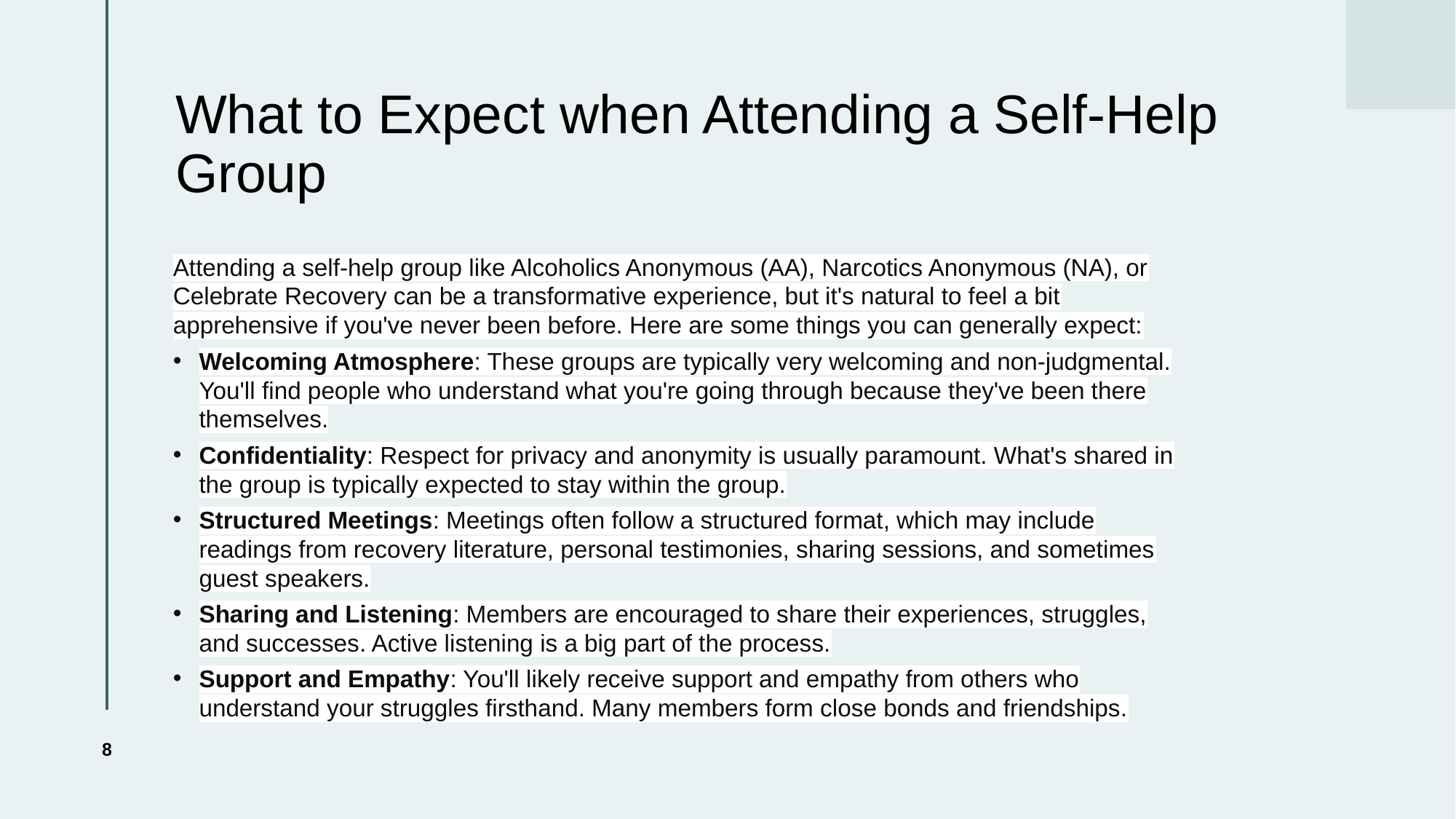

# What to Expect when Attending a Self-Help Group
Attending a self-help group like Alcoholics Anonymous (AA), Narcotics Anonymous (NA), or Celebrate Recovery can be a transformative experience, but it's natural to feel a bit apprehensive if you've never been before. Here are some things you can generally expect:
Welcoming Atmosphere: These groups are typically very welcoming and non-judgmental. You'll find people who understand what you're going through because they've been there themselves.
Confidentiality: Respect for privacy and anonymity is usually paramount. What's shared in the group is typically expected to stay within the group.
Structured Meetings: Meetings often follow a structured format, which may include readings from recovery literature, personal testimonies, sharing sessions, and sometimes guest speakers.
Sharing and Listening: Members are encouraged to share their experiences, struggles, and successes. Active listening is a big part of the process.
Support and Empathy: You'll likely receive support and empathy from others who understand your struggles firsthand. Many members form close bonds and friendships.

8